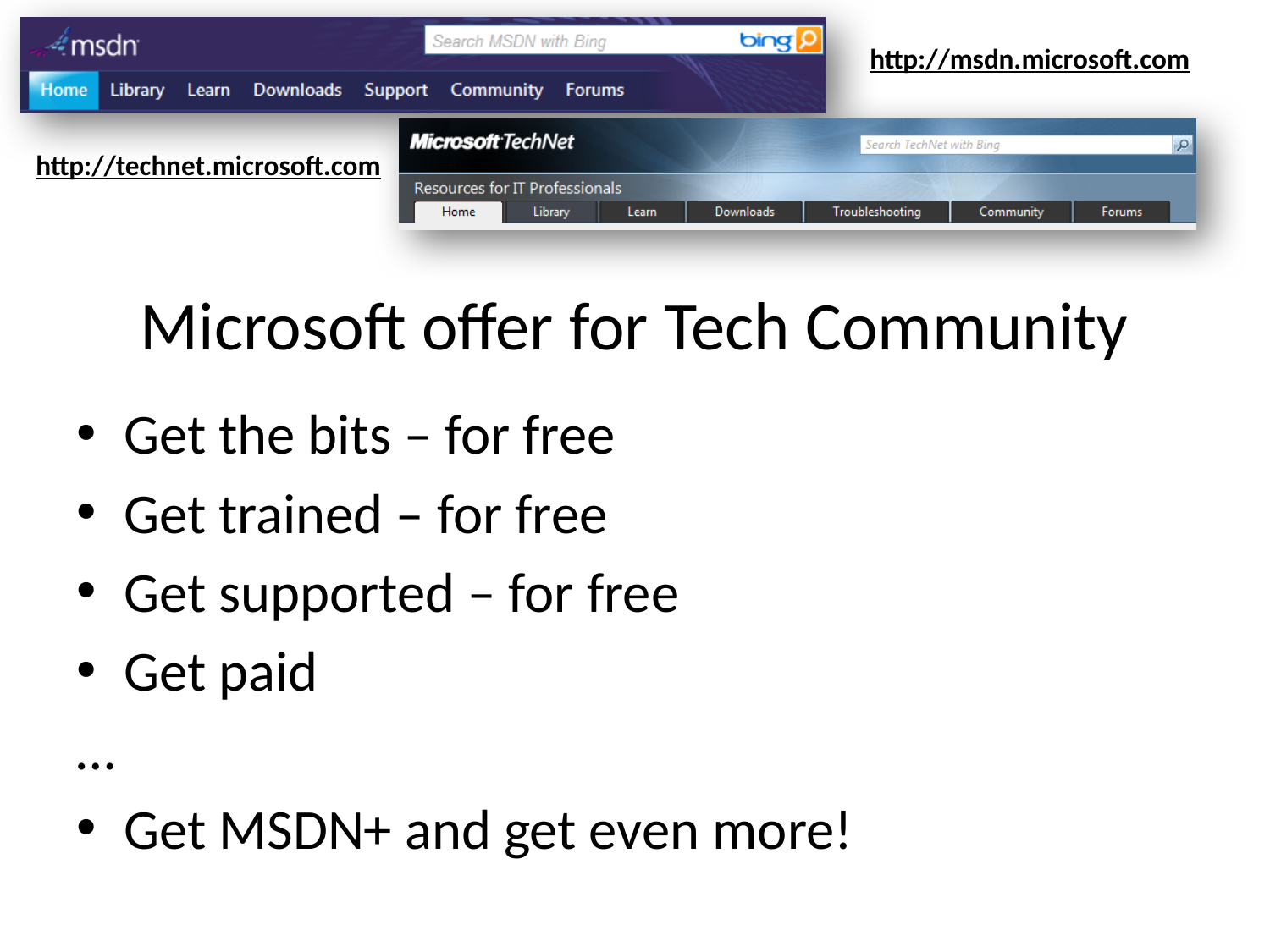

# Microsoft offer for Tech Community
Get the bits – for free
Get trained – for free
Get supported – for free
Get paid
…
Get MSDN+ and get even more!